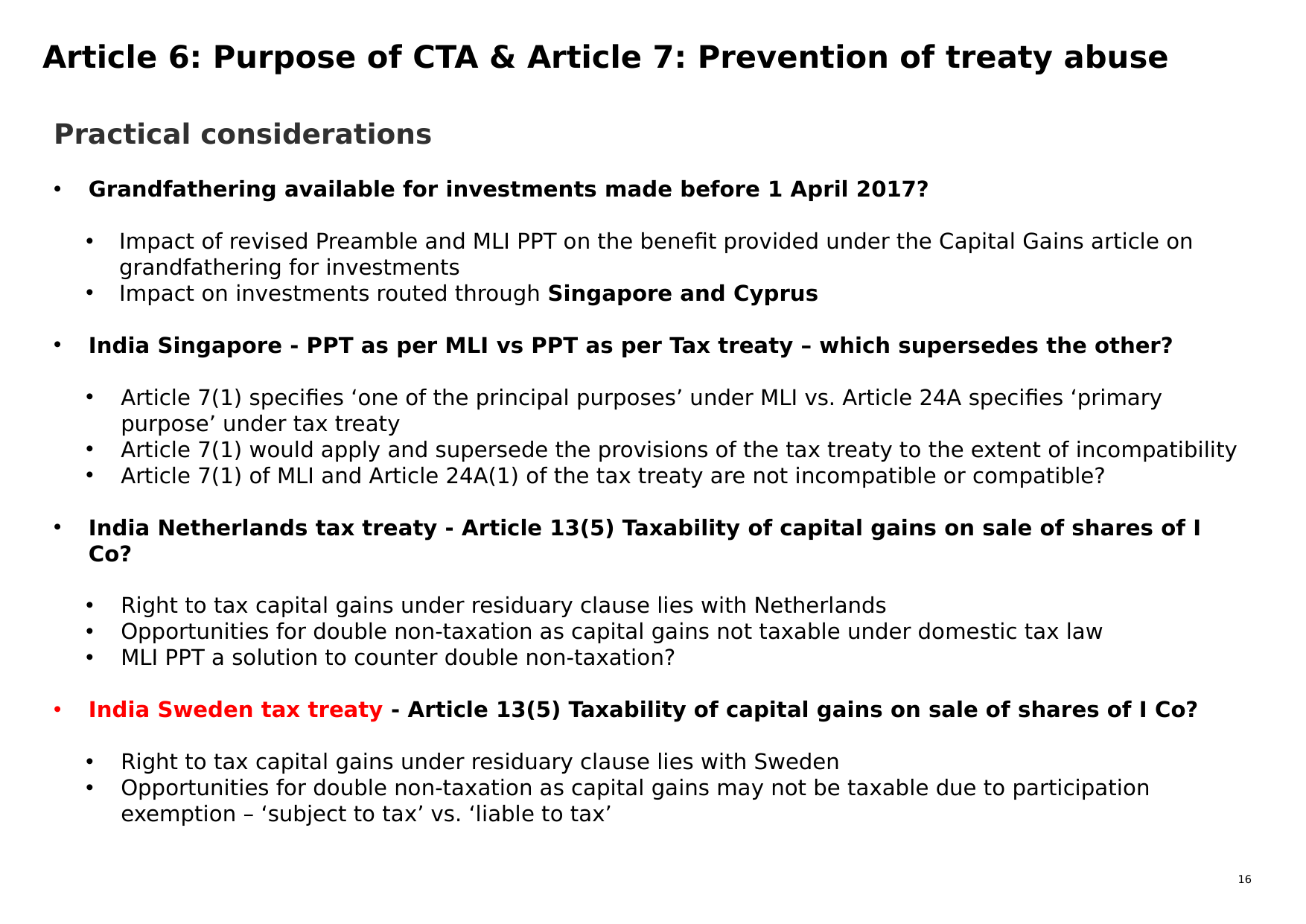

# Article 6: Purpose of CTA & Article 7: Prevention of treaty abuse
Practical considerations

Grandfathering available for investments made before 1 April 2017?

Impact of revised Preamble and MLI PPT on the benefit provided under the Capital Gains article on grandfathering for investments
Impact on investments routed through Singapore and Cyprus

India Singapore - PPT as per MLI vs PPT as per Tax treaty – which supersedes the other?

Article 7(1) specifies ‘one of the principal purposes’ under MLI vs. Article 24A specifies ‘primary purpose’ under tax treaty
Article 7(1) would apply and supersede the provisions of the tax treaty to the extent of incompatibility
Article 7(1) of MLI and Article 24A(1) of the tax treaty are not incompatible or compatible?

India Netherlands tax treaty - Article 13(5) Taxability of capital gains on sale of shares of I Co?

Right to tax capital gains under residuary clause lies with Netherlands
Opportunities for double non-taxation as capital gains not taxable under domestic tax law
MLI PPT a solution to counter double non-taxation?

India Sweden tax treaty - Article 13(5) Taxability of capital gains on sale of shares of I Co?

Right to tax capital gains under residuary clause lies with Sweden
Opportunities for double non-taxation as capital gains may not be taxable due to participation exemption – ‘subject to tax’ vs. ‘liable to tax’